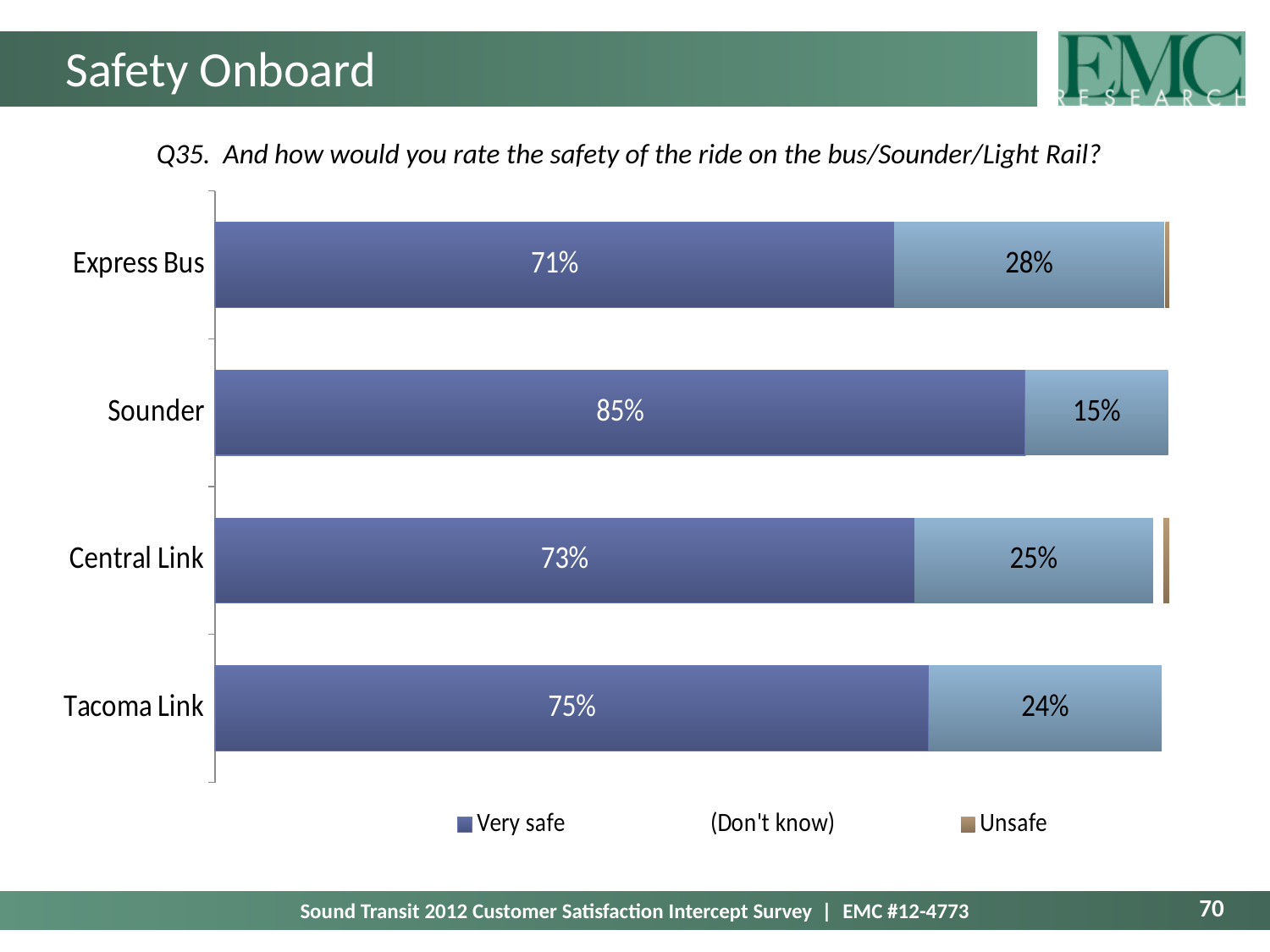

# Safety Onboard
Q35.  And how would you rate the safety of the ride on the bus/Sounder/Light Rail?

### Chart

| Category | Very safe | Mostly safe | (Don't know) | Unsafe |
|---|---|---|---|---|
| Express Bus | 0.7117560564276183 | 0.28291695734550953 | 0.0011443463643761712 | 0.004182639862496556 |
| Sounder | 0.8490887321767797 | 0.14957572248927303 | 0.0013355453339475084 | 0.0 |
| Central Link | 0.7330927953597793 | 0.24982238685728153 | 0.01089695776144529 | 0.006187860021494322 |
| Tacoma Link | 0.748031496062992 | 0.24409448818897575 | 0.007874015748031475 | 0.0 |